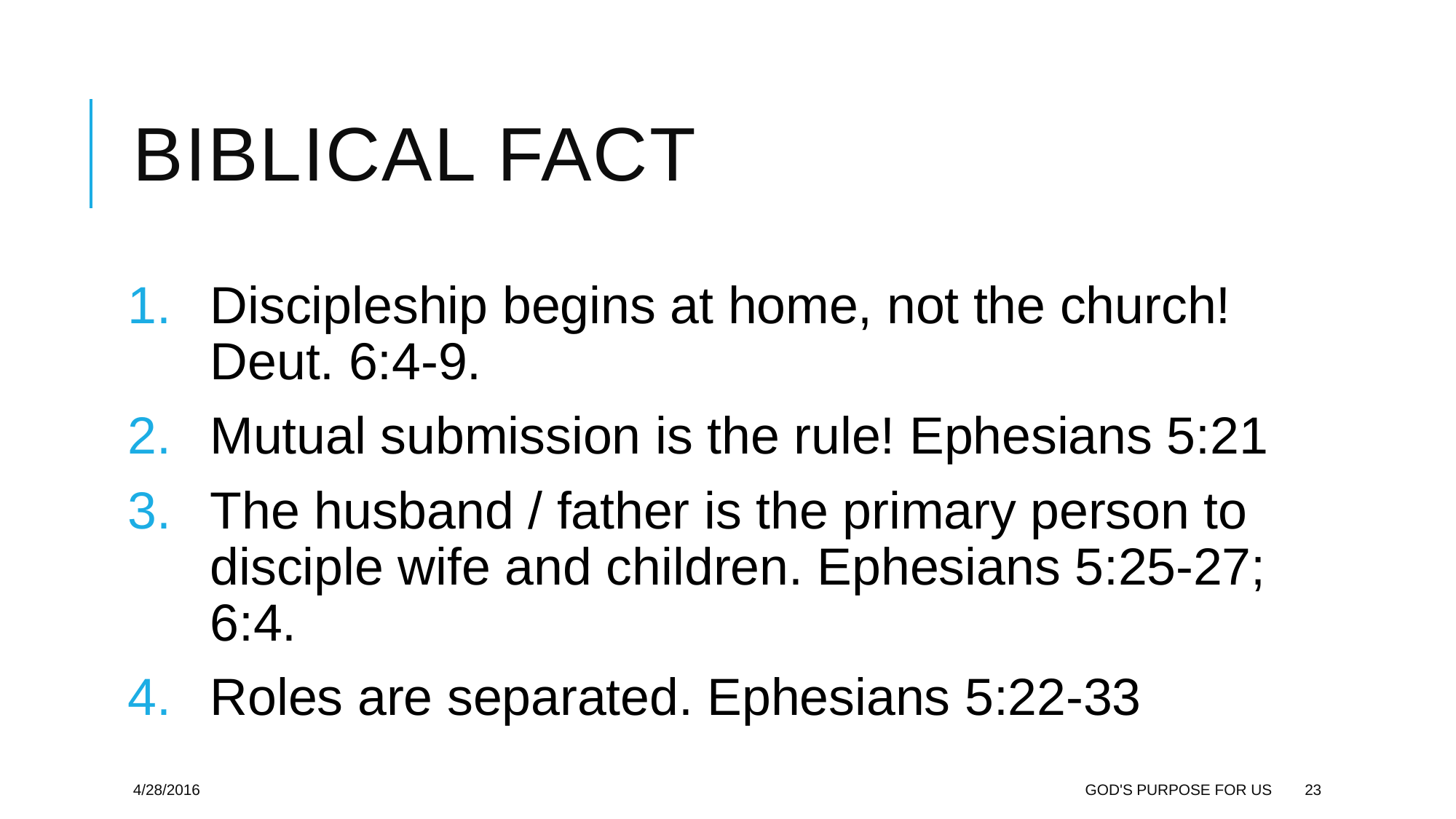

# Biblical fact
Discipleship begins at home, not the church! Deut. 6:4-9.
Mutual submission is the rule! Ephesians 5:21
The husband / father is the primary person to disciple wife and children. Ephesians 5:25-27; 6:4.
Roles are separated. Ephesians 5:22-33

4/28/2016
God's Purpose for US
23